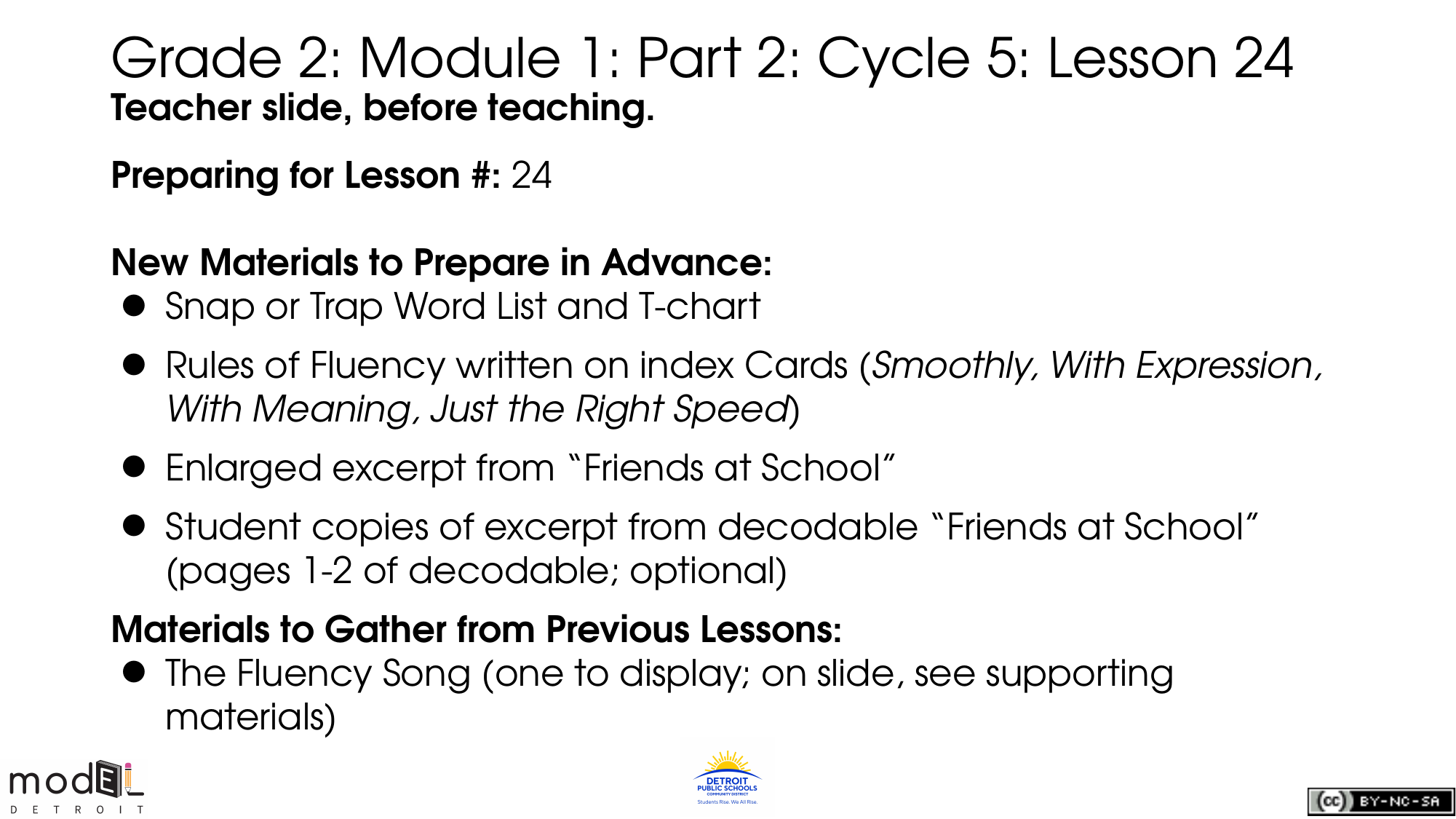

# Grade 2: Module 1: Part 2: Cycle 5: Lesson 24
Teacher slide, before teaching.
Preparing for Lesson #: 24

New Materials to Prepare in Advance:
Snap or Trap Word List and T-chart
Rules of Fluency written on index Cards (Smoothly, With Expression, With Meaning, Just the Right Speed)
Enlarged excerpt from “Friends at School”
Student copies of excerpt from decodable “Friends at School” (pages 1-2 of decodable; optional)
Materials to Gather from Previous Lessons:
The Fluency Song (one to display; on slide, see supporting materials)